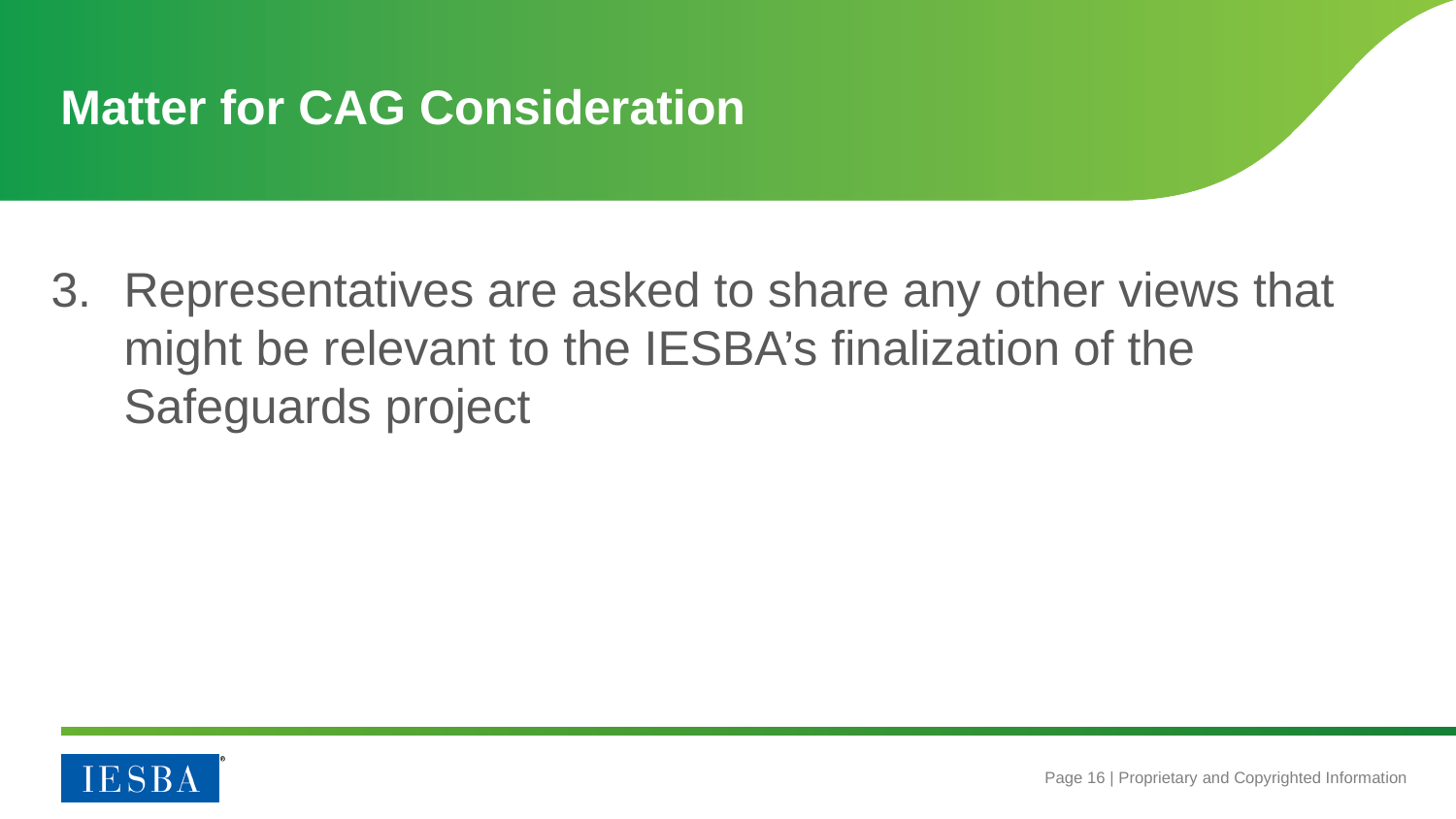

# Matter for CAG Consideration
Representatives are asked to share any other views that might be relevant to the IESBA’s finalization of the Safeguards project